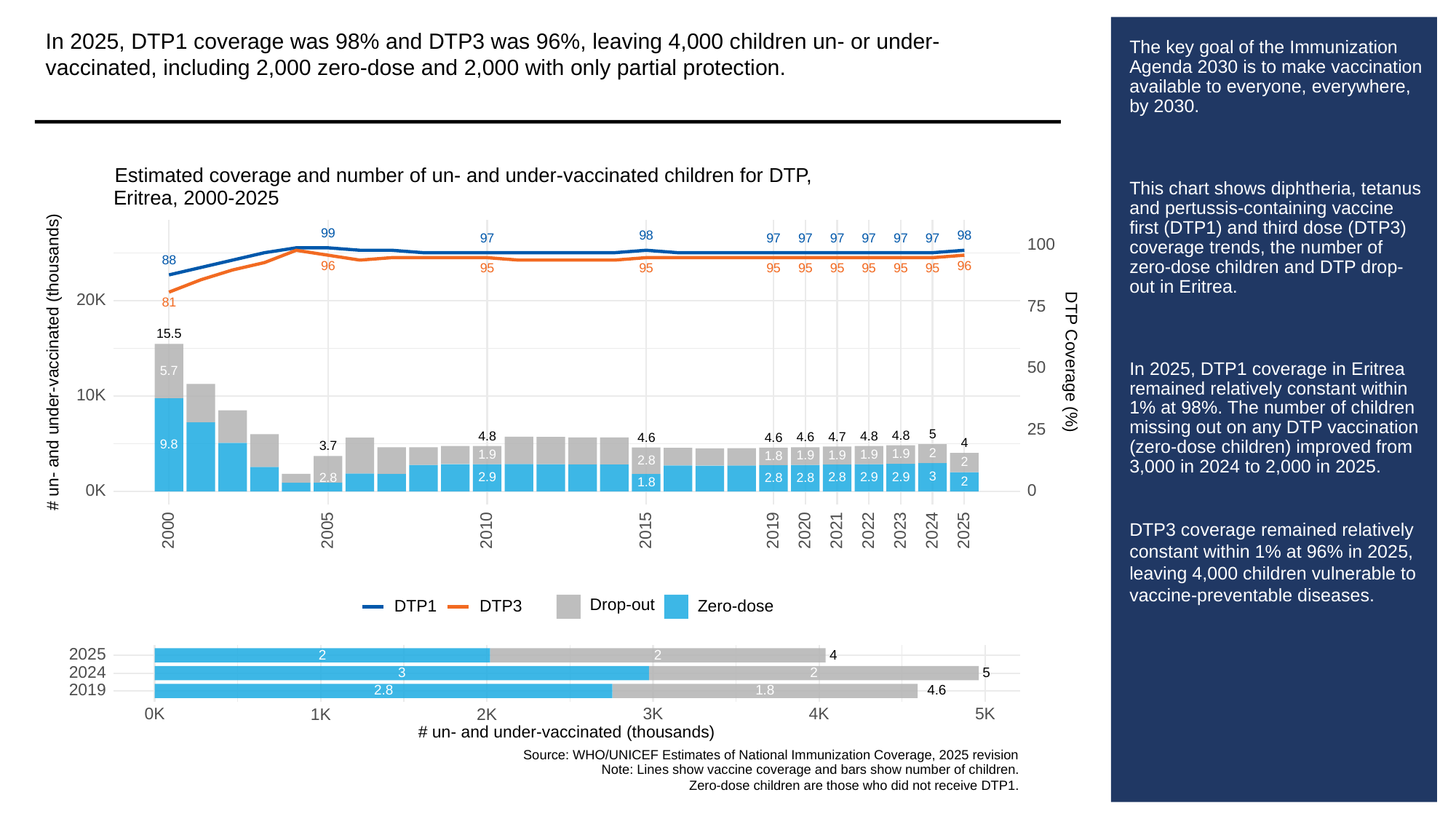

In 2025, DTP1 coverage was 98% and DTP3 was 96%, leaving 4,000 children un- or under-vaccinated, including 2,000 zero-dose and 2,000 with only partial protection.
# The key goal of the Immunization Agenda 2030 is to make vaccination available to everyone, everywhere, by 2030.

This chart shows diphtheria, tetanus and pertussis-containing vaccine first (DTP1) and third dose (DTP3) coverage trends, the number of zero-dose children and DTP drop-out in Eritrea.

In 2025, DTP1 coverage in Eritrea remained relatively constant within 1% at 98%. The number of children missing out on any DTP vaccination (zero-dose children) improved from 3,000 in 2024 to 2,000 in 2025.

DTP3 coverage remained relatively constant within 1% at 96% in 2025, leaving 4,000 children vulnerable to vaccine-preventable diseases.

Estimated coverage and number of un- and under-vaccinated children for DTP,
Eritrea, 2000-2025

99
98
98
97
97
97
97
97
97
97
100

88
96
96
95
95
95
95
95
95
95
95
20K
81

75
15.5

# un- and under-vaccinated (thousands)
DTP Coverage (%)
50
5.7

10K

25
5
4.8
4.8
4.8
4.7
4.6
4.6
4.6

4
9.8
3.7

2
1.9
1.9
1.9
1.9
1.9
1.8

2.8

2

3
2.9
2.9
2.9
2.8
2.8
2.8

2.8

2
1.8

0K
0

2023
2000
2005
2010
2015
2019
2020
2021
2022
2024
2025

Drop-out
DTP3
Zero-dose
DTP1

2025
2
2
4

2024
3
2
5

2019
2.8
1.8
4.6

3K
0K
5K
1K
2K
4K
# un- and under-vaccinated (thousands)
Source: WHO/UNICEF Estimates of National Immunization Coverage, 2025 revision
Note: Lines show vaccine coverage and bars show number of children.
Zero-dose children are those who did not receive DTP1.